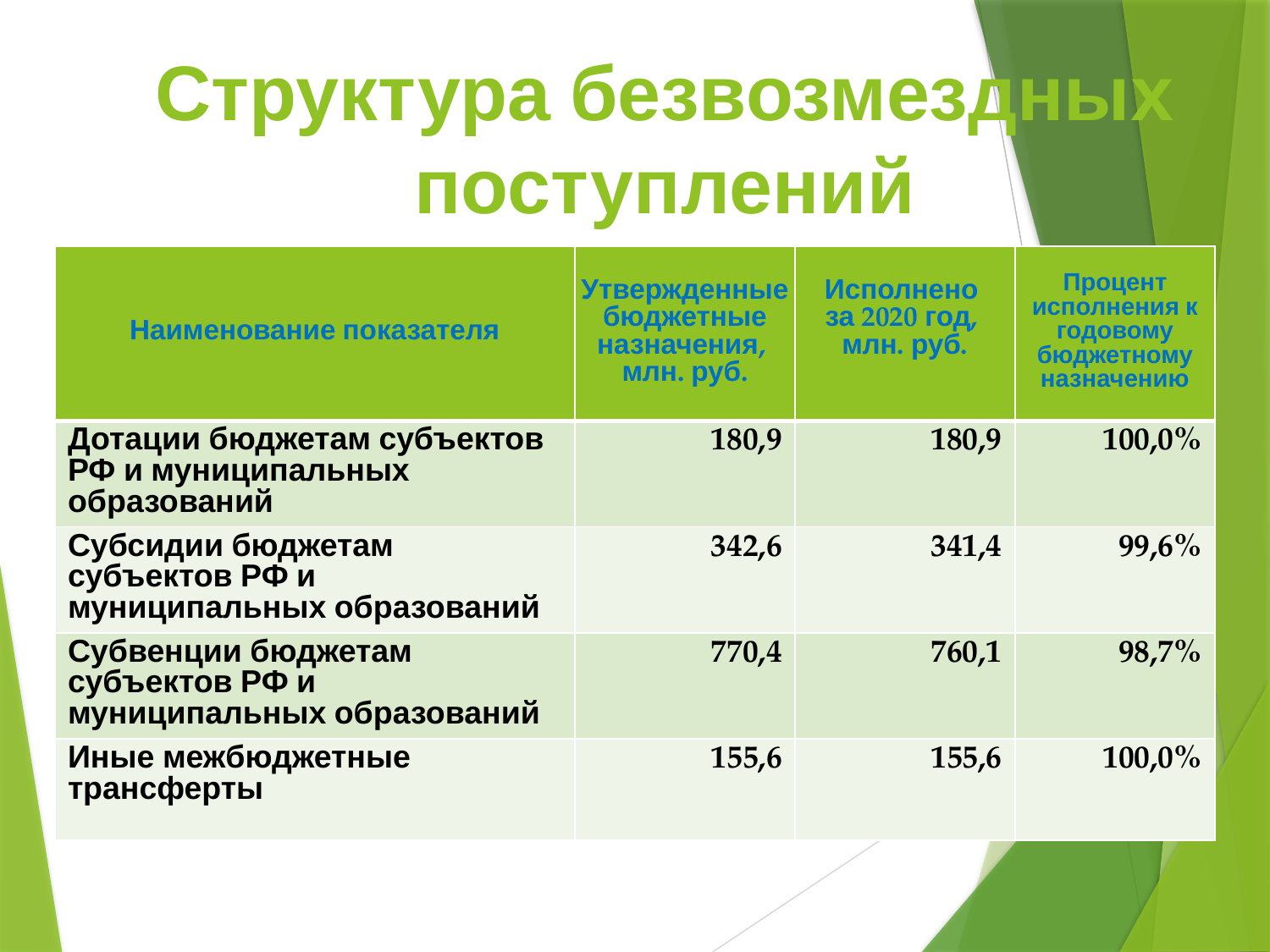

# Структура безвозмездных поступлений
| Наименование показателя | Утвержденные бюджетные назначения, млн. руб. | Исполнено за 2020 год, млн. руб. | Процент исполнения к годовому бюджетному назначению |
| --- | --- | --- | --- |
| Дотации бюджетам субъектов РФ и муниципальных образований | 180,9 | 180,9 | 100,0% |
| Субсидии бюджетам субъектов РФ и муниципальных образований | 342,6 | 341,4 | 99,6% |
| Субвенции бюджетам субъектов РФ и муниципальных образований | 770,4 | 760,1 | 98,7% |
| Иные межбюджетные трансферты | 155,6 | 155,6 | 100,0% |